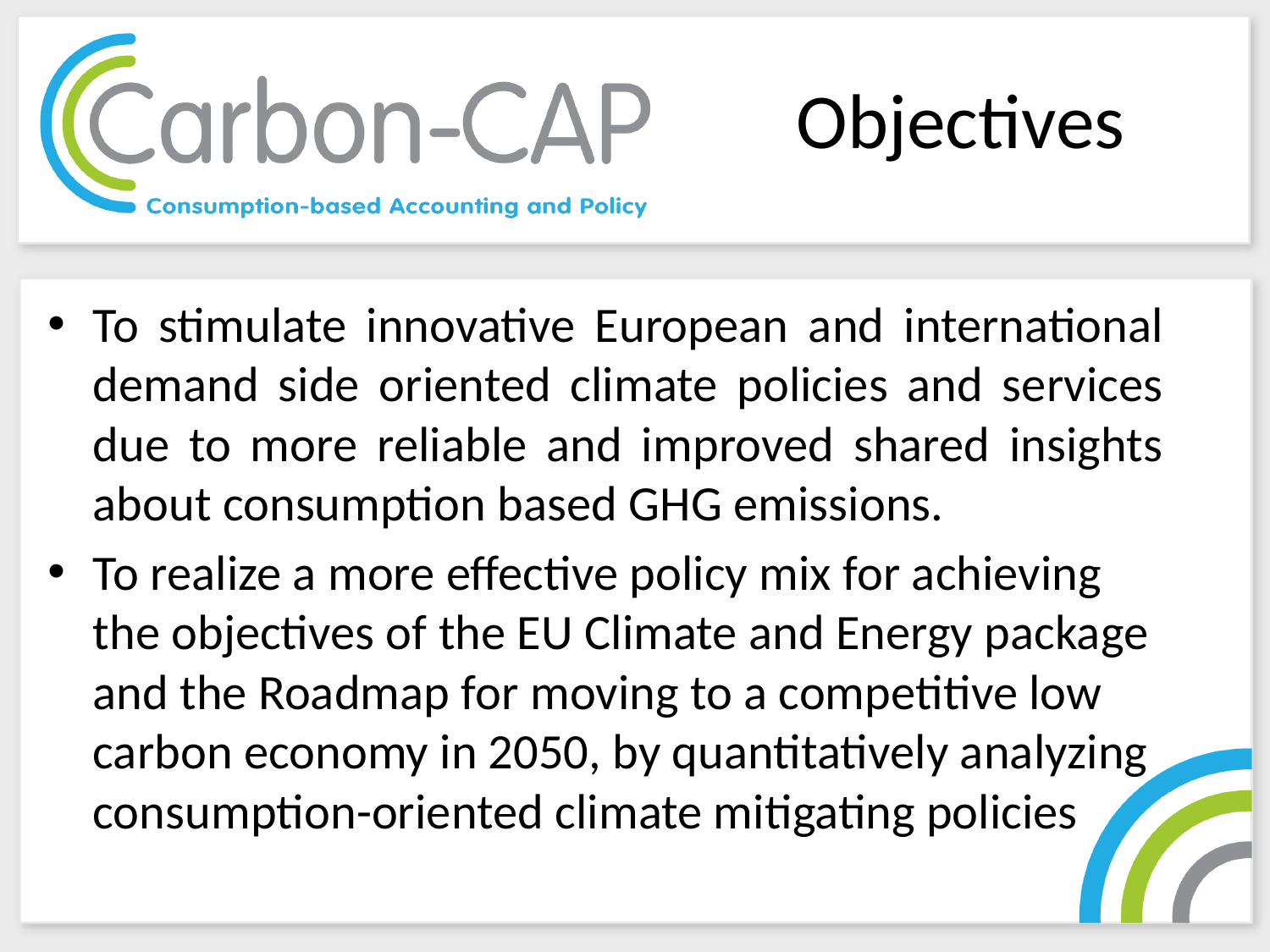

# Objectives
To stimulate innovative European and international demand side oriented climate policies and services due to more reliable and improved shared insights about consumption based GHG emissions.
To realize a more effective policy mix for achieving the objectives of the EU Climate and Energy package and the Roadmap for moving to a competitive low carbon economy in 2050, by quantitatively analyzing consumption-oriented climate mitigating policies